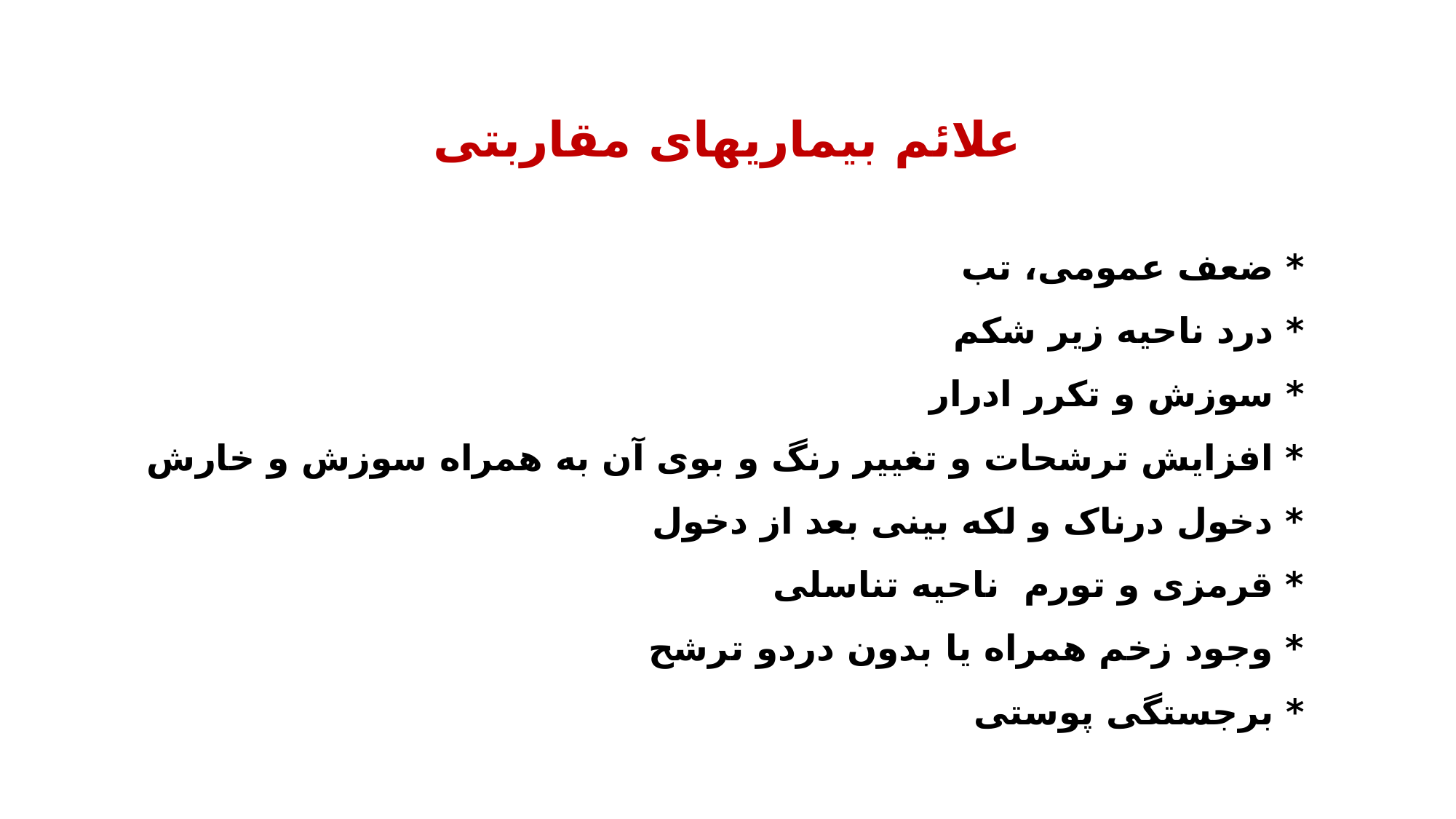

# علائم بیماریهای مقاربتی
* ضعف عمومی، تب
* درد ناحیه زیر شکم
* سوزش و تکرر ادرار
* افزایش ترشحات و تغییر رنگ و بوی آن به همراه سوزش و خارش
* دخول درناک و لکه بینی بعد از دخول
* قرمزی و تورم  ناحیه تناسلی
* وجود زخم همراه یا بدون دردو ترشح
* برجستگی پوستی

12